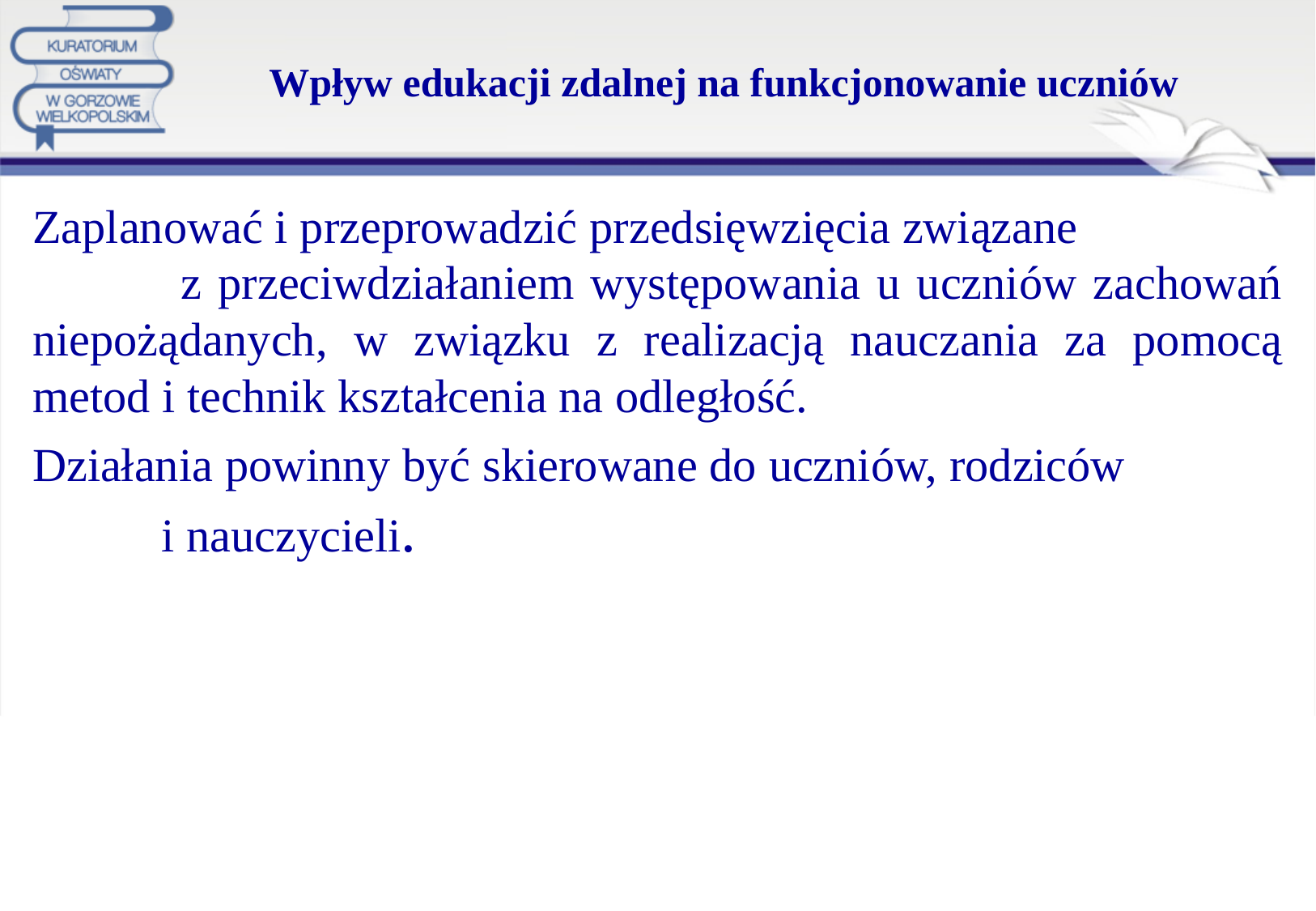

# Wpływ edukacji zdalnej na funkcjonowanie uczniów
Zaplanować i przeprowadzić przedsięwzięcia związane                           z przeciwdziałaniem występowania u uczniów zachowań niepożądanych, w związku z realizacją nauczania za pomocą metod i technik kształcenia na odległość.
Działania powinny być skierowane do uczniów, rodziców                         i nauczycieli.